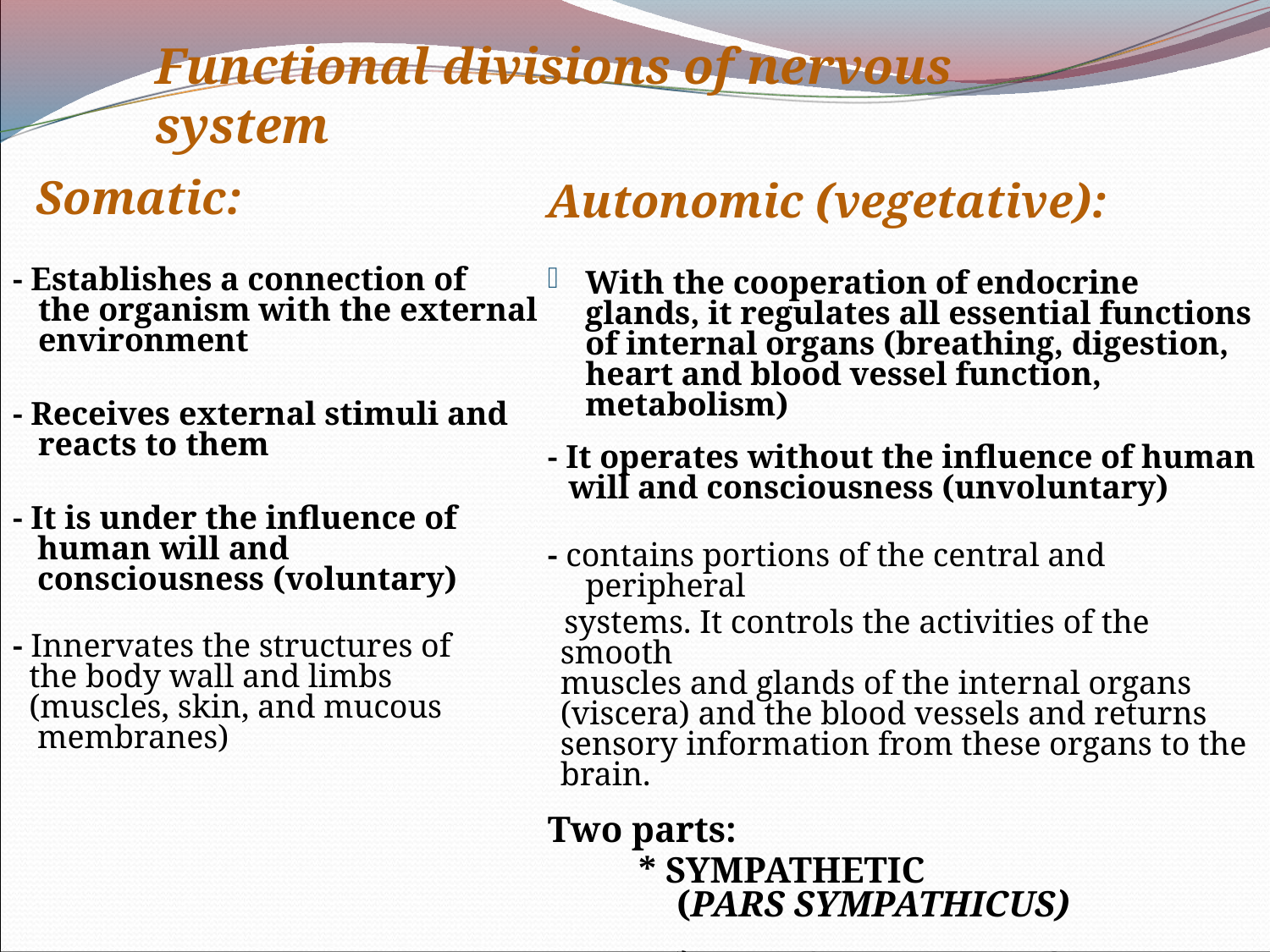

Functional divisions of nervous system
  Somatic:

- Establishes a connection of
the organism with the external environment

- Receives external stimuli and
reacts to them

- It is under the influence of
   human will and
   consciousness (voluntary)
- Innervates the structures of
  the body wall and limbs
  (muscles, skin, and mucous
   membranes)
Autonomic (vegetative):

With the cooperation of endocrine glands, it regulates all essential functions of internal organs (breathing, digestion, heart and blood vessel function, metabolism)

- It operates without the influence of human
 will and consciousness (unvoluntary)
- contains portions of the central and peripheral
  systems. It controls the activities of the smooth
muscles and glands of the internal organs (viscera) and the blood vessels and returns sensory information from these organs to the brain.

Two parts:
          * SYMPATHETIC
          (PARS SYMPATHICUS)

            * PARASYMPATHETIC
               (PARS PARASYMPATHICUS)